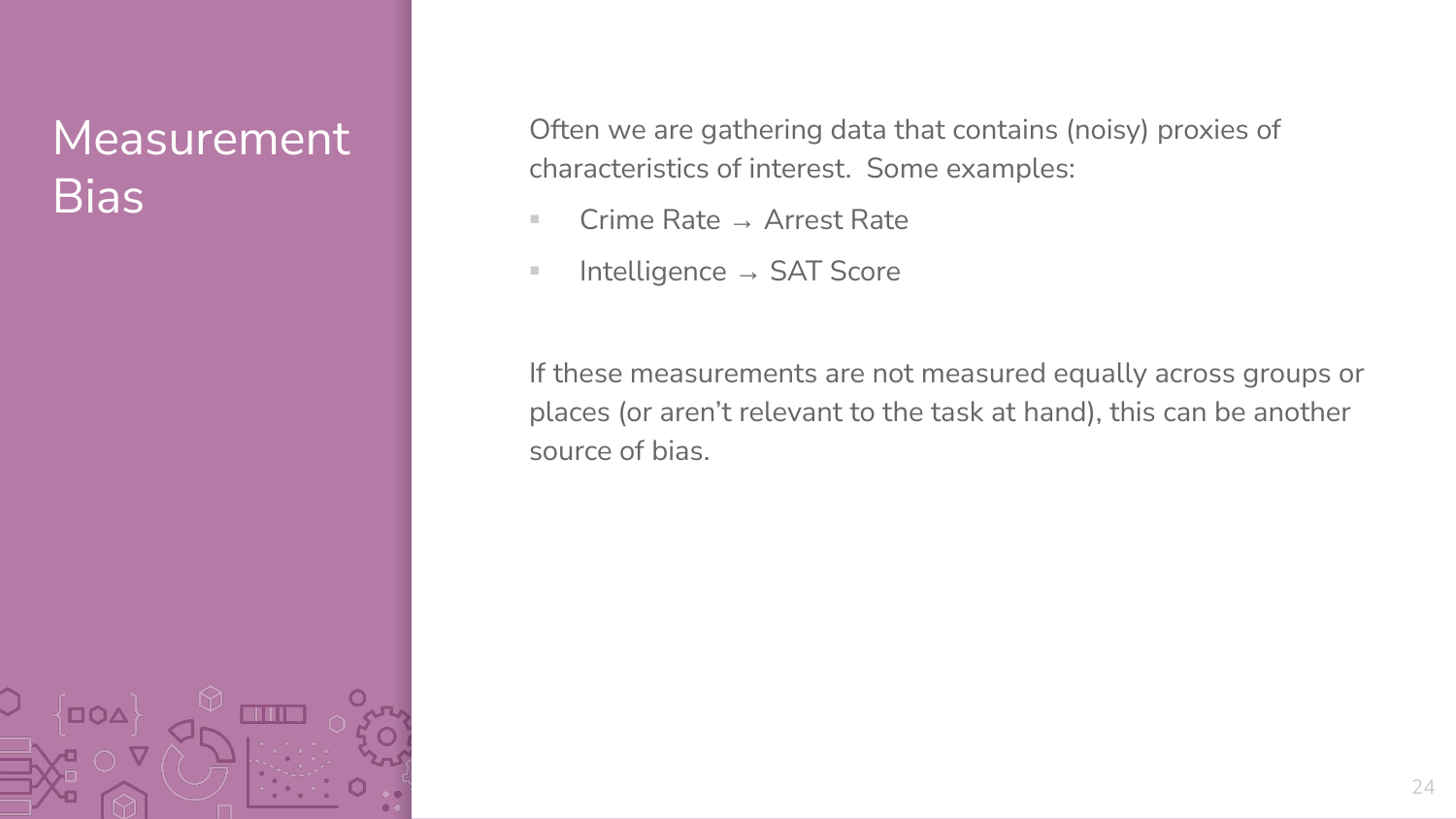

# Measurement Bias
Often we are gathering data that contains (noisy) proxies of characteristics of interest.  Some examples:
Crime Rate → Arrest Rate
Intelligence → SAT Score

If these measurements are not measured equally across groups or places (or aren’t relevant to the task at hand), this can be another source of bias.

24